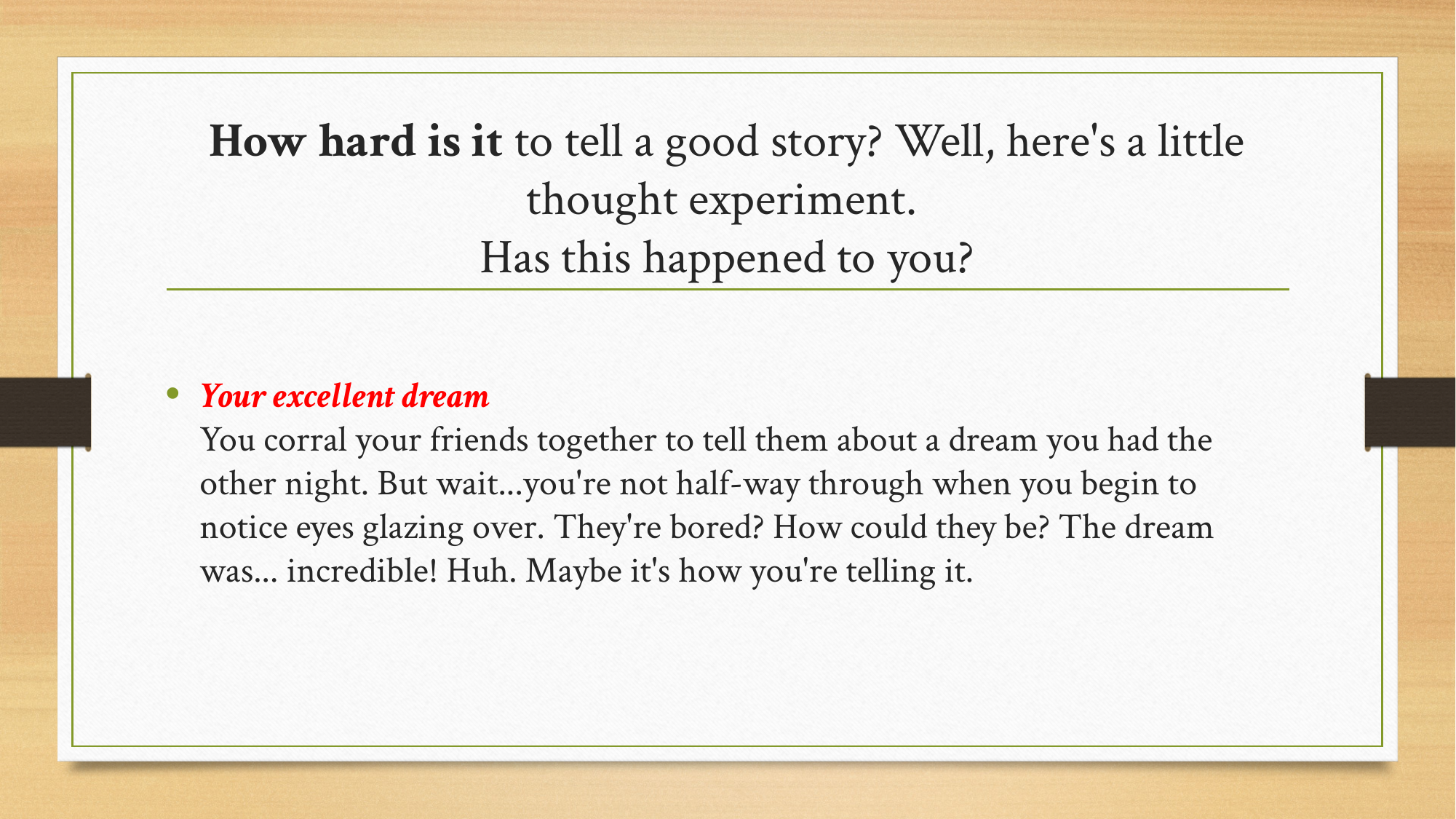

# How hard is it to tell a good story? Well, here's a little thought experiment. Has this happened to you?

Your excellent dream
You corral your friends together to tell them about a dream you had the other night. But wait...you're not half-way through when you begin to notice eyes glazing over. They're bored? How could they be? The dream was... incredible! Huh. Maybe it's how you're telling it.